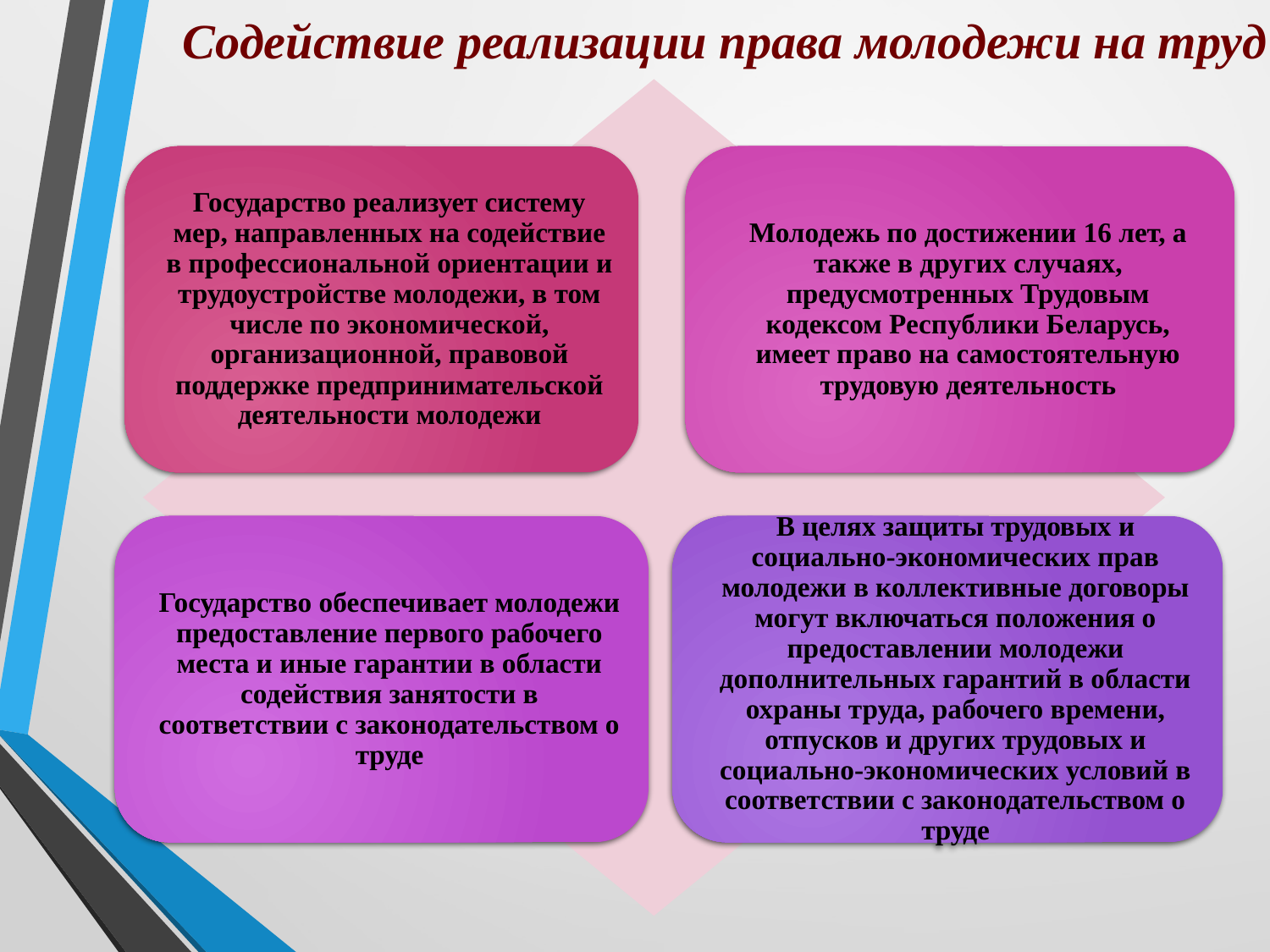

# Содействие реализации права молодежи на труд
Государство реализует систему мер, направленных на содействие в профессиональной ориентации и трудоустройстве молодежи, в том числе по экономической, организационной, правовой поддержке предпринимательской деятельности молодежи
Молодежь по достижении 16 лет, а также в других случаях, предусмотренных Трудовым кодексом Республики Беларусь, имеет право на самостоятельную трудовую деятельность
Государство обеспечивает молодежи предоставление первого рабочего места и иные гарантии в области содействия занятости в соответствии с законодательством о труде
В целях защиты трудовых и социально-экономических прав молодежи в коллективные договоры могут включаться положения о предоставлении молодежи дополнительных гарантий в области охраны труда, рабочего времени, отпусков и других трудовых и социально-экономических условий в соответствии с законодательством о труде